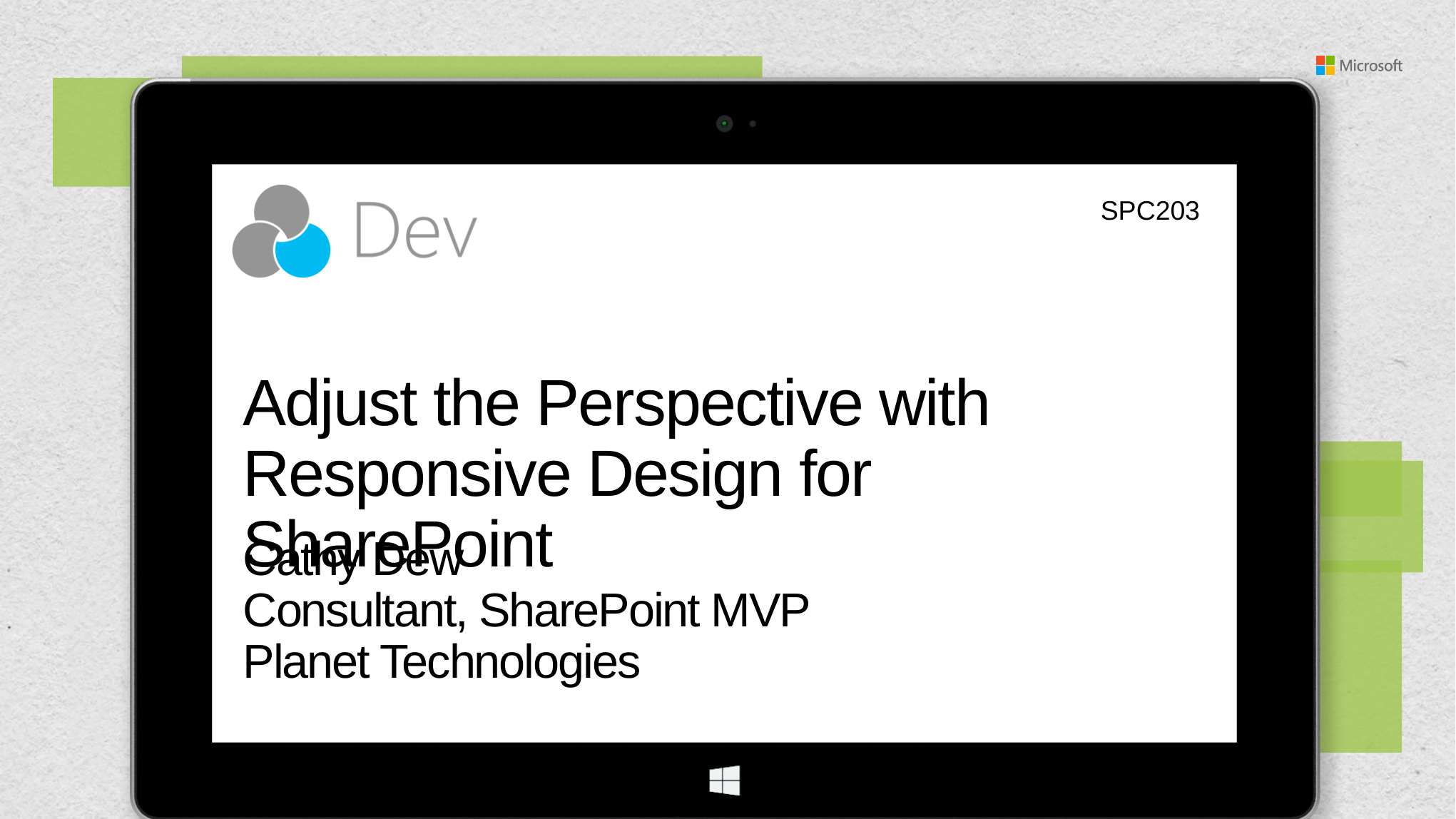

SPC203
# Adjust the Perspective with Responsive Design for SharePoint
Cathy Dew
Consultant, SharePoint MVP
Planet Technologies